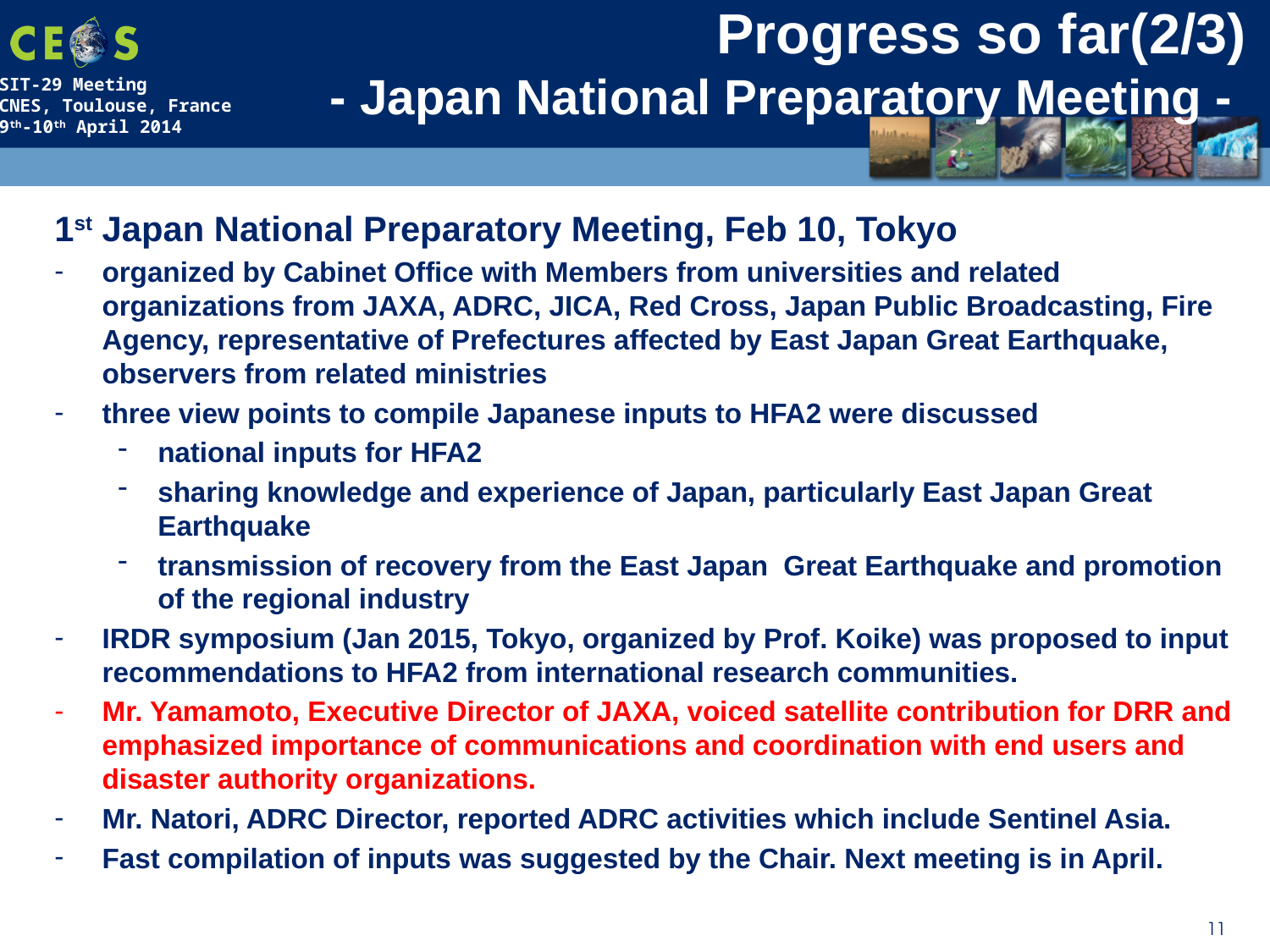

# Progress so far(2/3) - Japan National Preparatory Meeting -
1st Japan National Preparatory Meeting, Feb 10, Tokyo
organized by Cabinet Office with Members from universities and related organizations from JAXA, ADRC, JICA, Red Cross, Japan Public Broadcasting, Fire Agency, representative of Prefectures affected by East Japan Great Earthquake,  observers from related ministries
three view points to compile Japanese inputs to HFA2 were discussed
national inputs for HFA2
sharing knowledge and experience of Japan, particularly East Japan Great Earthquake
transmission of recovery from the East Japan  Great Earthquake and promotion of the regional industry
IRDR symposium (Jan 2015, Tokyo, organized by Prof. Koike) was proposed to input recommendations to HFA2 from international research communities.
Mr. Yamamoto, Executive Director of JAXA, voiced satellite contribution for DRR and emphasized importance of communications and coordination with end users and disaster authority organizations.
Mr. Natori, ADRC Director, reported ADRC activities which include Sentinel Asia.
Fast compilation of inputs was suggested by the Chair. Next meeting is in April.

11